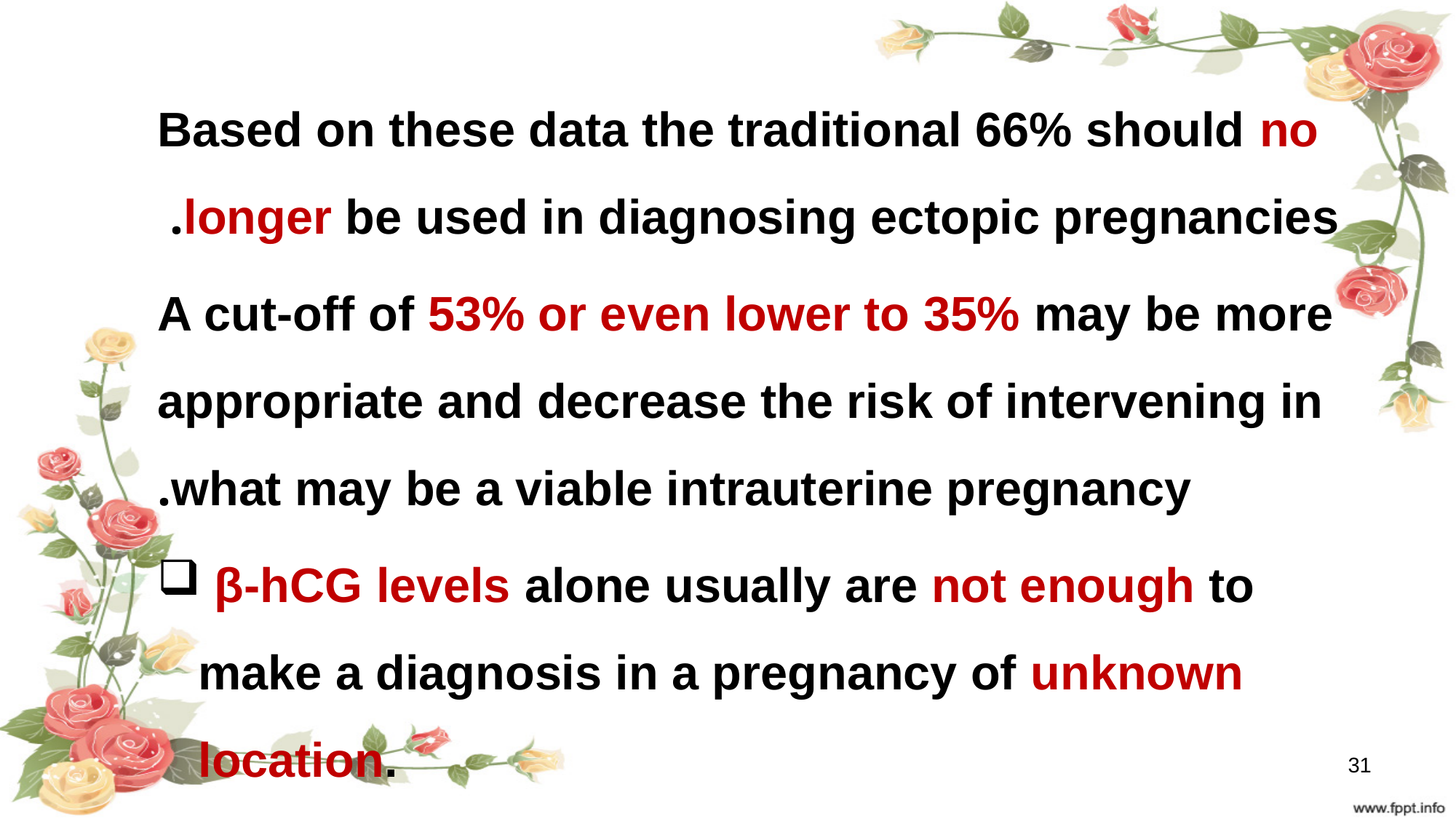

Based on these data the traditional 66% should no longer be used in diagnosing ectopic pregnancies.
A cut-off of 53% or even lower to 35% may be more appropriate and decrease the risk of intervening in what may be a viable intrauterine pregnancy.
 β-hCG levels alone usually are not enough to make a diagnosis in a pregnancy of unknown location.
31